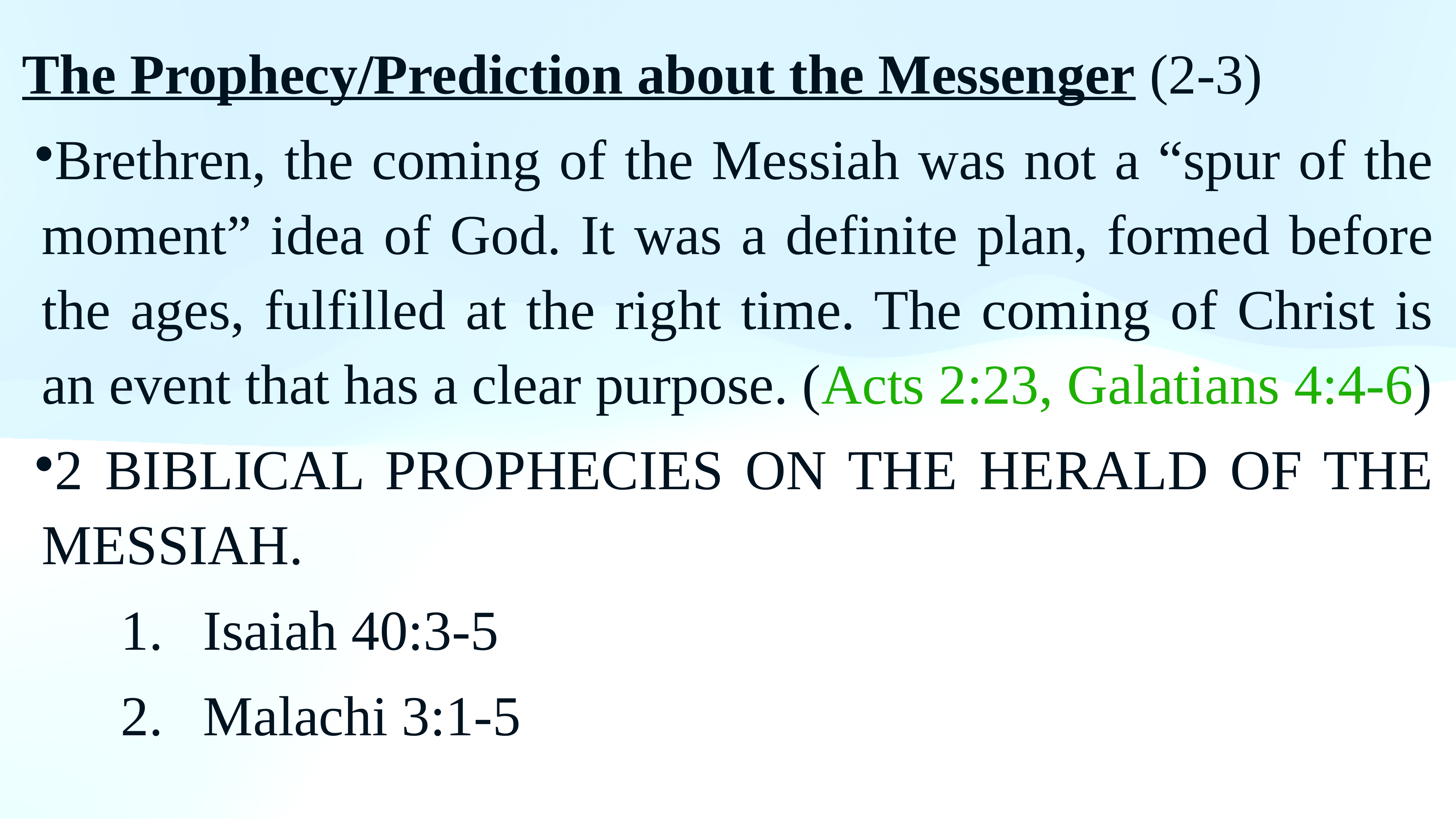

The Prophecy/Prediction about the Messenger (2-3)
Brethren, the coming of the Messiah was not a “spur of the moment” idea of God. It was a definite plan, formed before the ages, fulfilled at the right time. The coming of Christ is an event that has a clear purpose. (Acts 2:23, Galatians 4:4-6)
2 BIBLICAL PROPHECIES ON THE HERALD OF THE MESSIAH.
Isaiah 40:3-5
Malachi 3:1-5